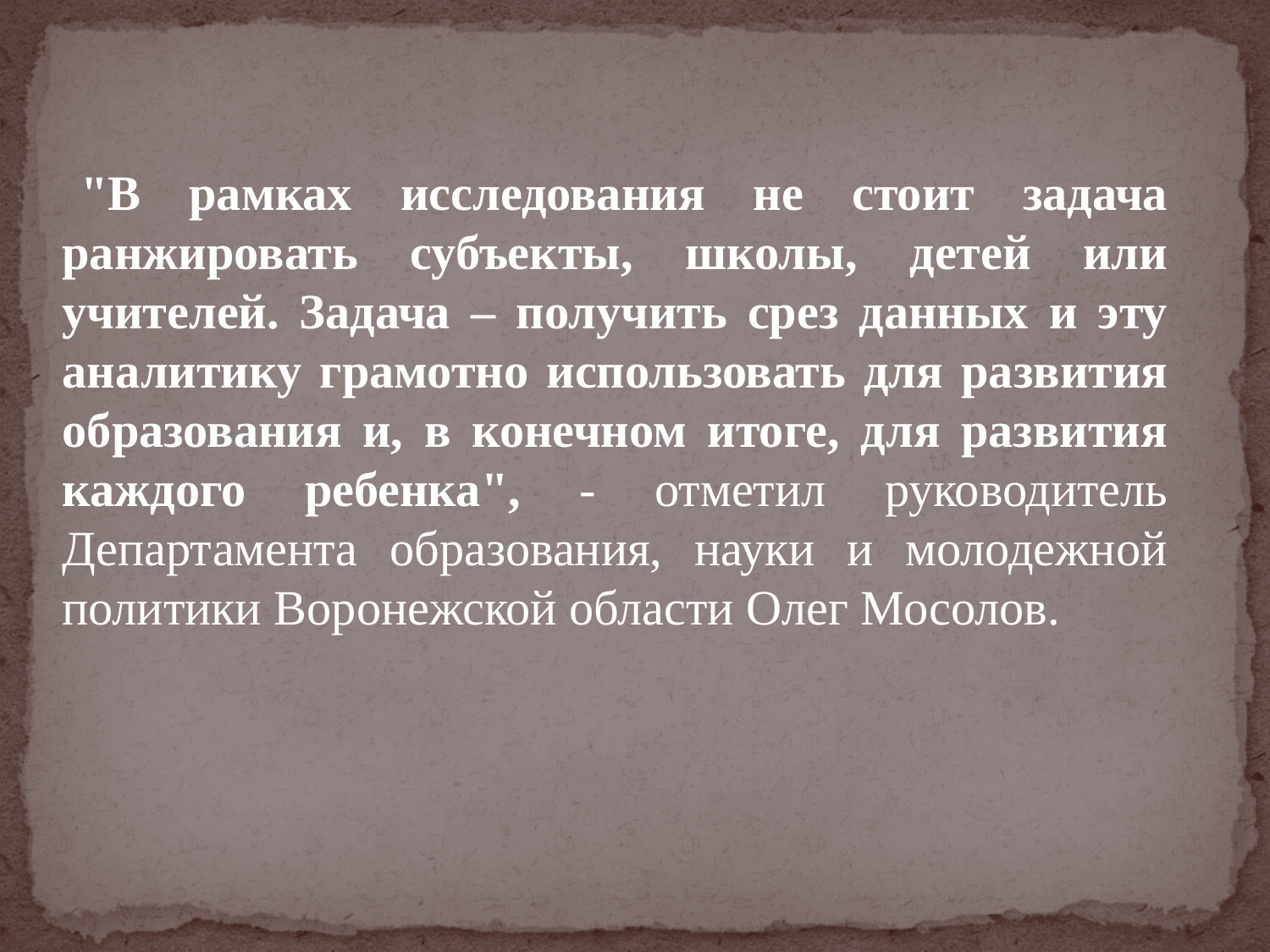

"В рамках исследования не стоит задача ранжировать субъекты, школы, детей или учителей. Задача – получить срез данных и эту аналитику грамотно использовать для развития образования и, в конечном итоге, для развития каждого ребенка", - отметил руководитель Департамента образования, науки и молодежной политики Воронежской области Олег Мосолов.